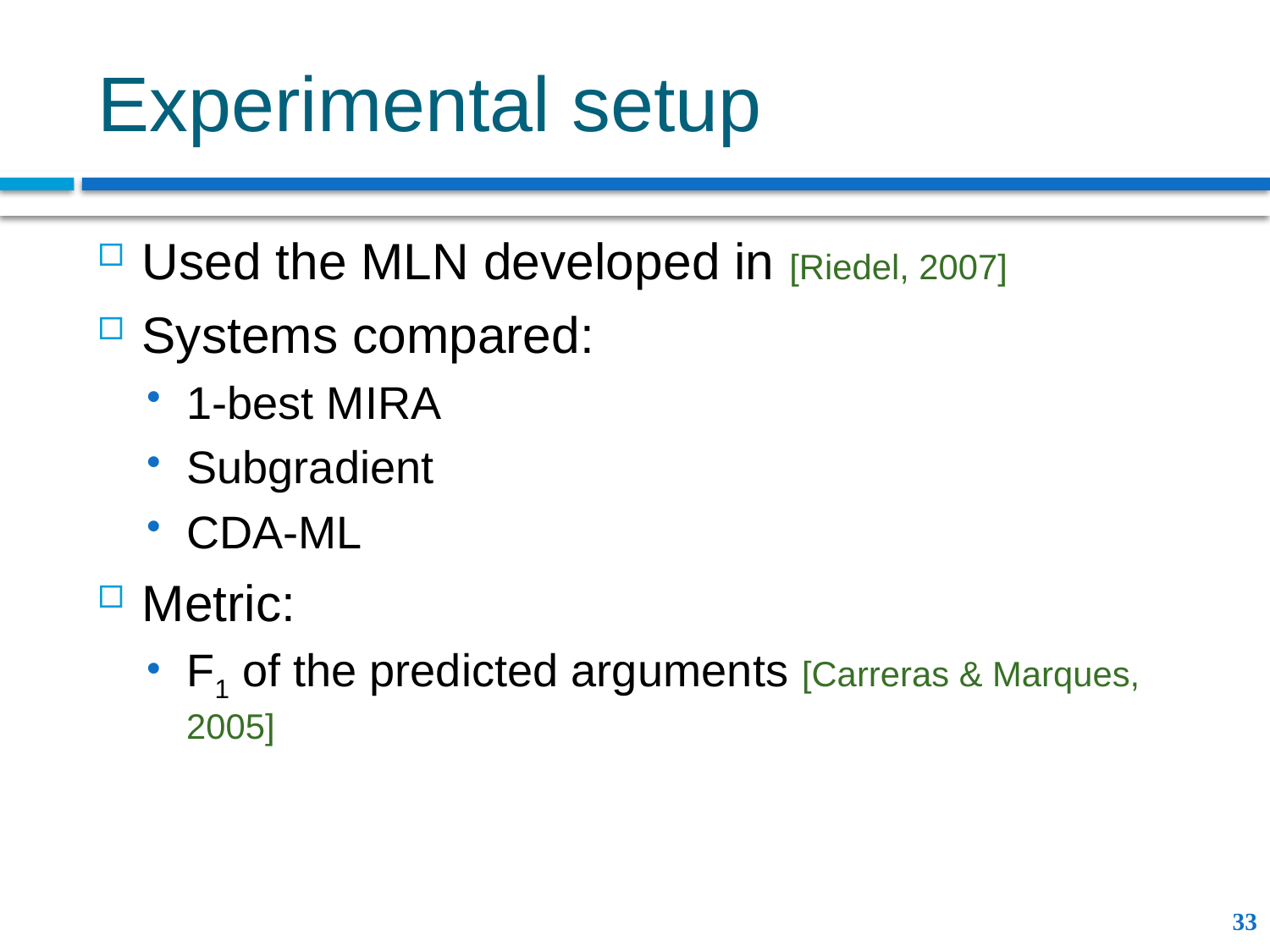

# Experimental setup
Used the MLN developed in [Riedel, 2007]
Systems compared:
1-best MIRA
Subgradient
CDA-ML
Metric:
F1 of the predicted arguments [Carreras & Marques, 2005]
33